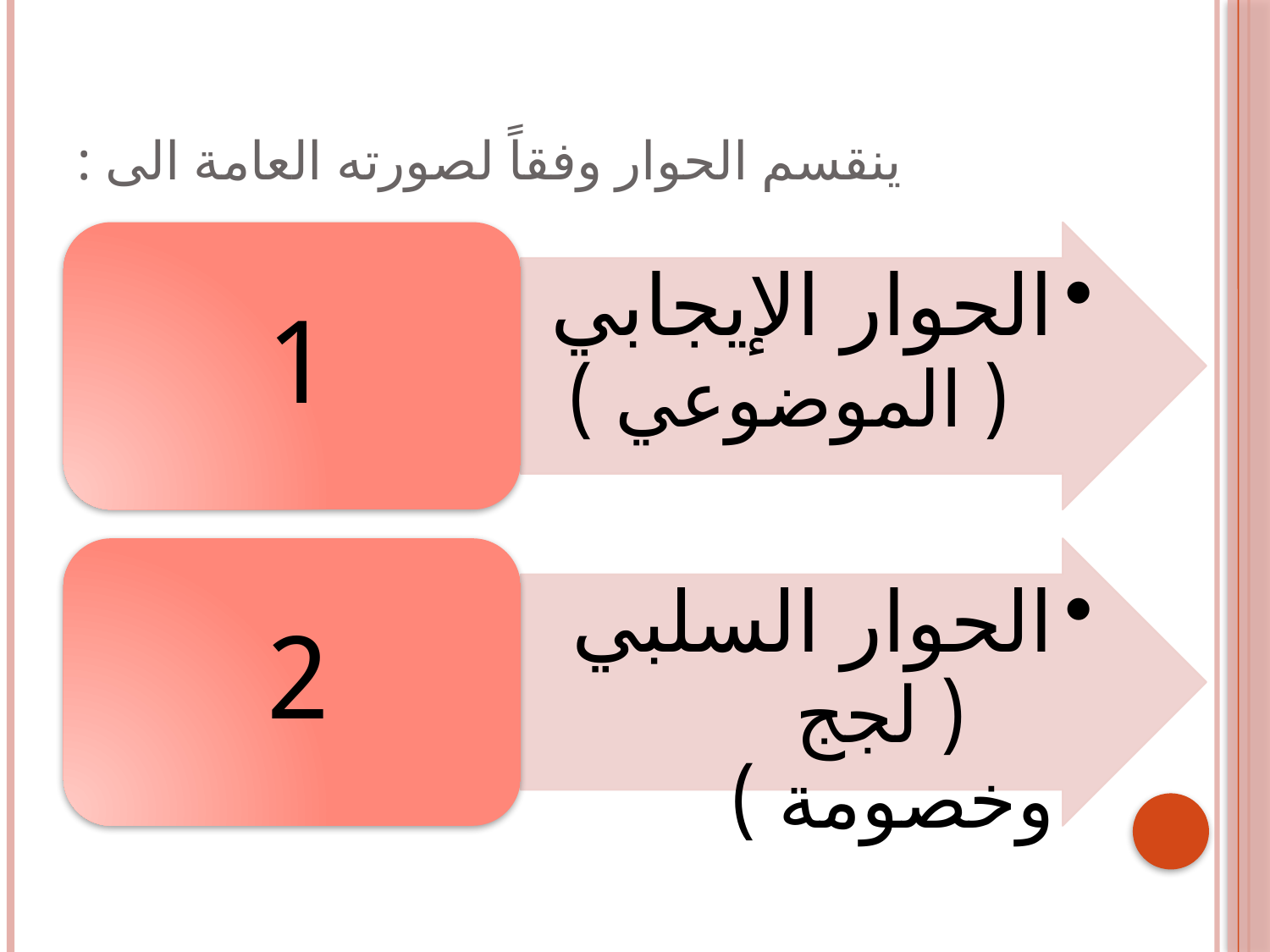

# ينقسم الحوار وفقاً لصورته العامة الى :
الحوار الإيجابي    ( الموضوعي )
1
الحوار السلبي       ( لجج وخصومة )
2